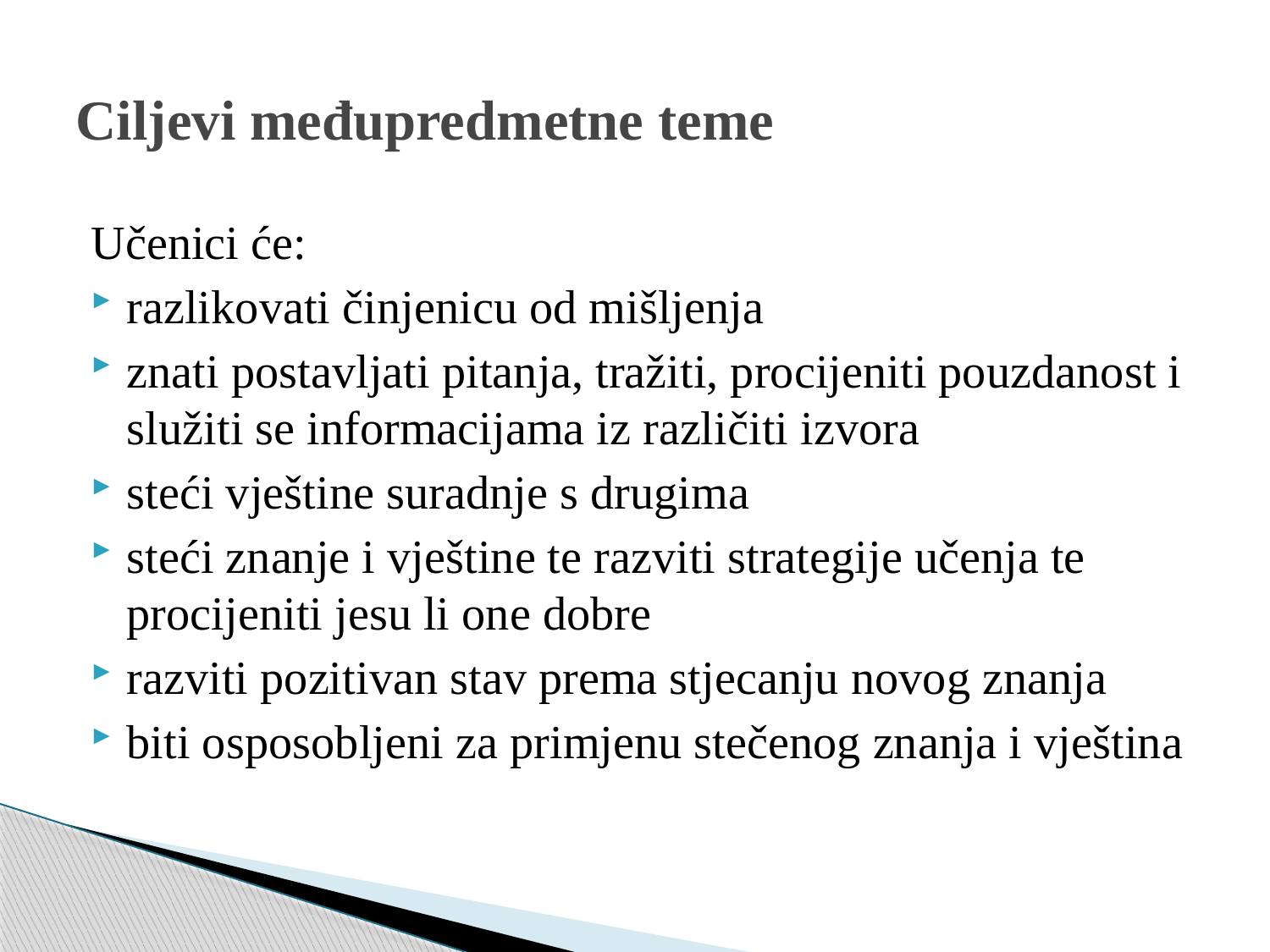

# Ciljevi međupredmetne teme
Učenici će:
razlikovati činjenicu od mišljenja
znati postavljati pitanja, tražiti, procijeniti pouzdanost i služiti se informacijama iz različiti izvora
steći vještine suradnje s drugima
steći znanje i vještine te razviti strategije učenja te procijeniti jesu li one dobre
razviti pozitivan stav prema stjecanju novog znanja
biti osposobljeni za primjenu stečenog znanja i vještina